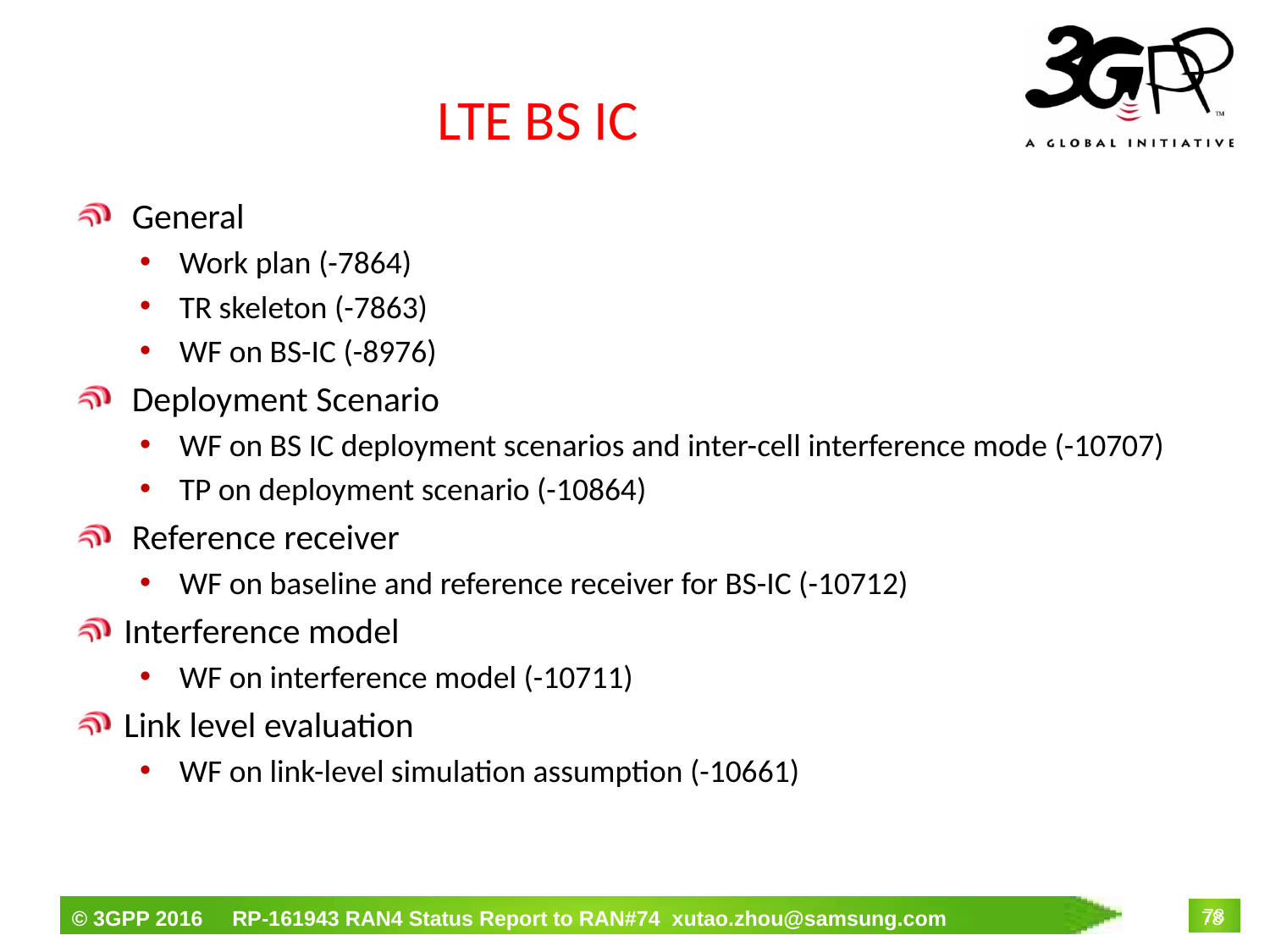

# LTE BS IC
 General
Work plan (-7864)
TR skeleton (-7863)
WF on BS-IC (-8976)
 Deployment Scenario
WF on BS IC deployment scenarios and inter-cell interference mode (-10707)
TP on deployment scenario (-10864)
 Reference receiver
WF on baseline and reference receiver for BS-IC (-10712)
Interference model
WF on interference model (-10711)
Link level evaluation
WF on link-level simulation assumption (-10661)
78